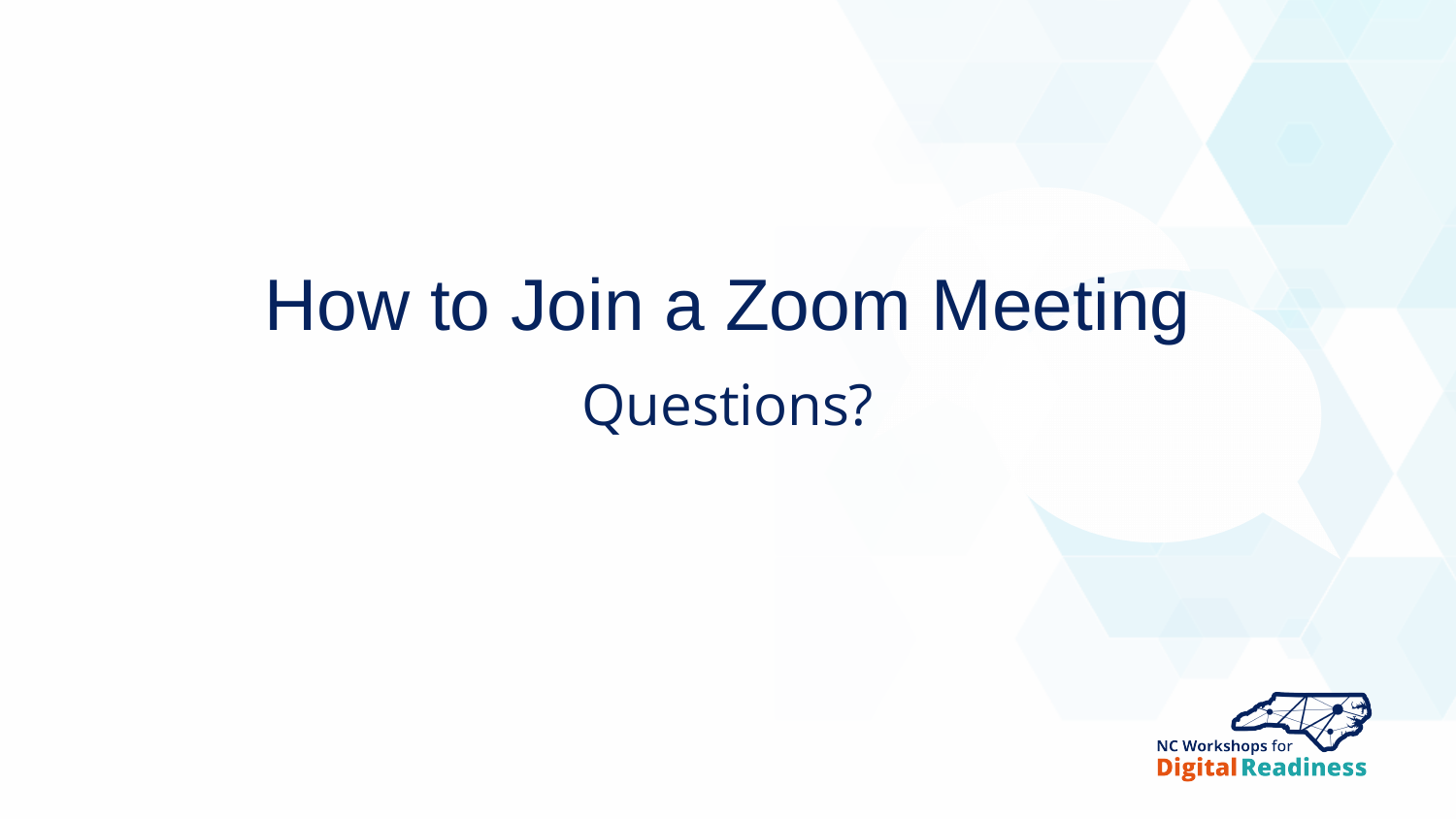

# How to Join a Zoom Meeting
Questions?